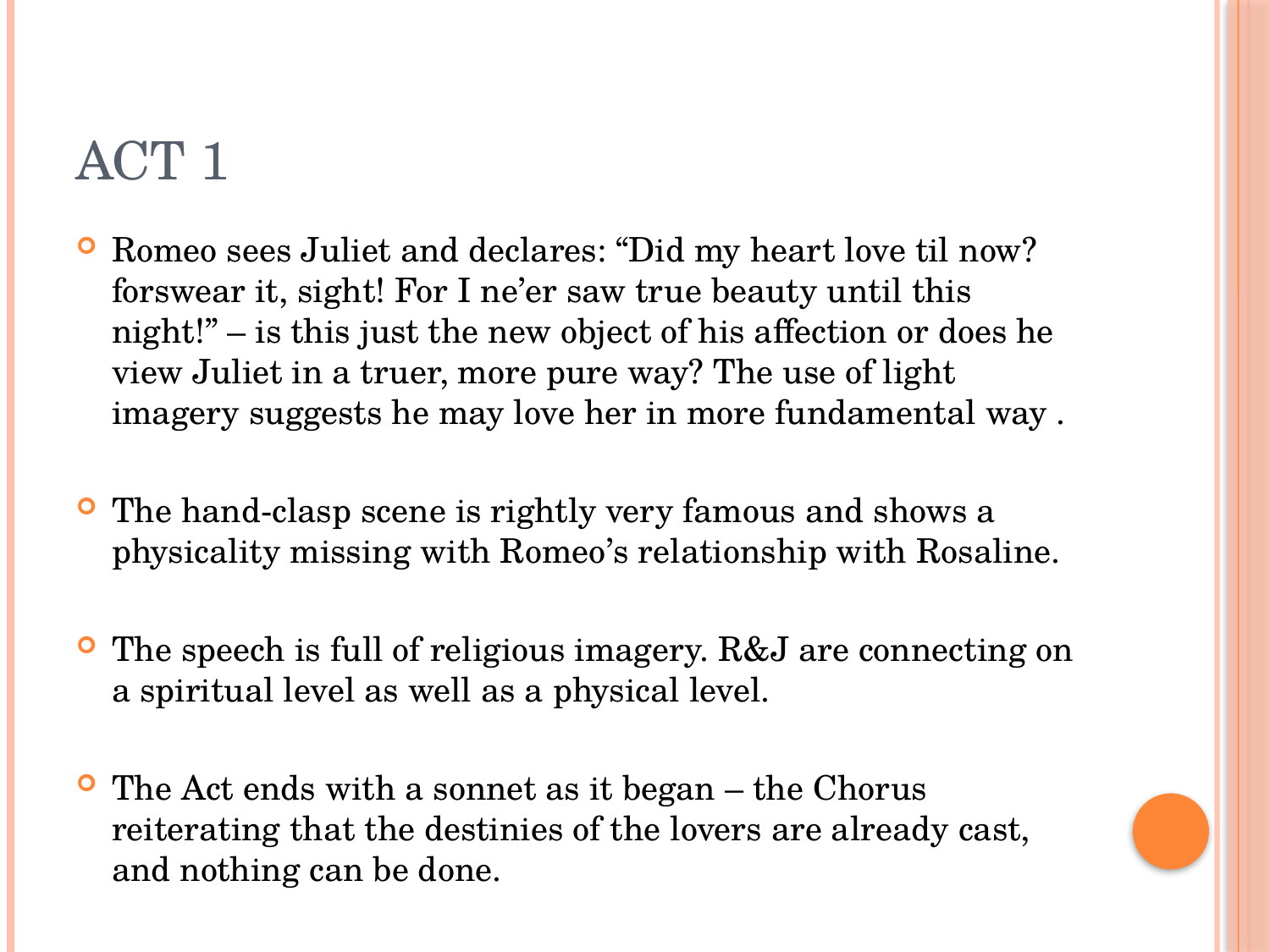

# Act 1
Romeo sees Juliet and declares: “Did my heart love til now? forswear it, sight! For I ne’er saw true beauty until this night!” – is this just the new object of his affection or does he view Juliet in a truer, more pure way? The use of light imagery suggests he may love her in more fundamental way .

The hand-clasp scene is rightly very famous and shows a physicality missing with Romeo’s relationship with Rosaline.

The speech is full of religious imagery. R&J are connecting on a spiritual level as well as a physical level.

The Act ends with a sonnet as it began – the Chorus reiterating that the destinies of the lovers are already cast, and nothing can be done.